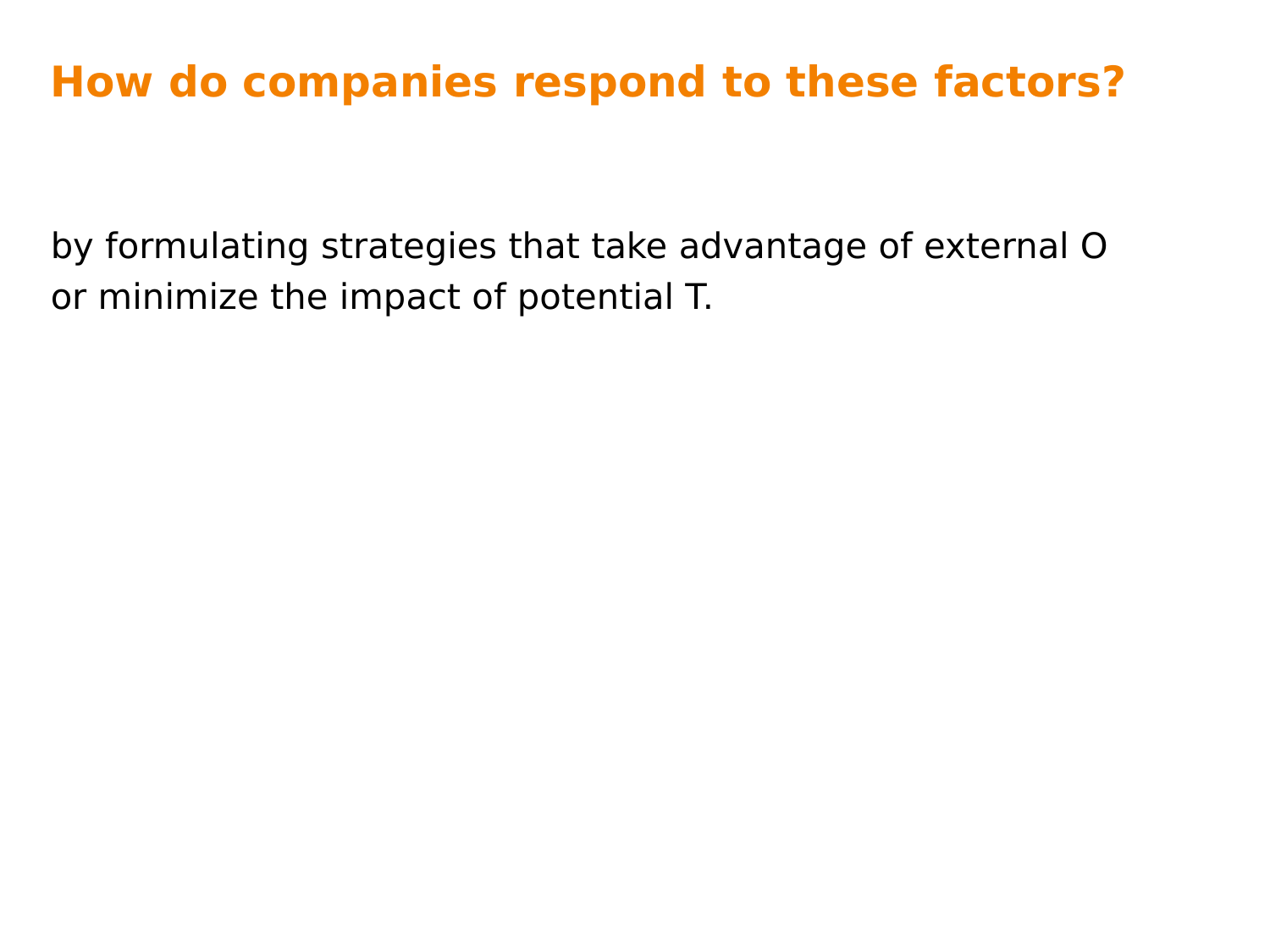

# How do companies respond to these factors?
by formulating strategies that take advantage of external O
or minimize the impact of potential T.